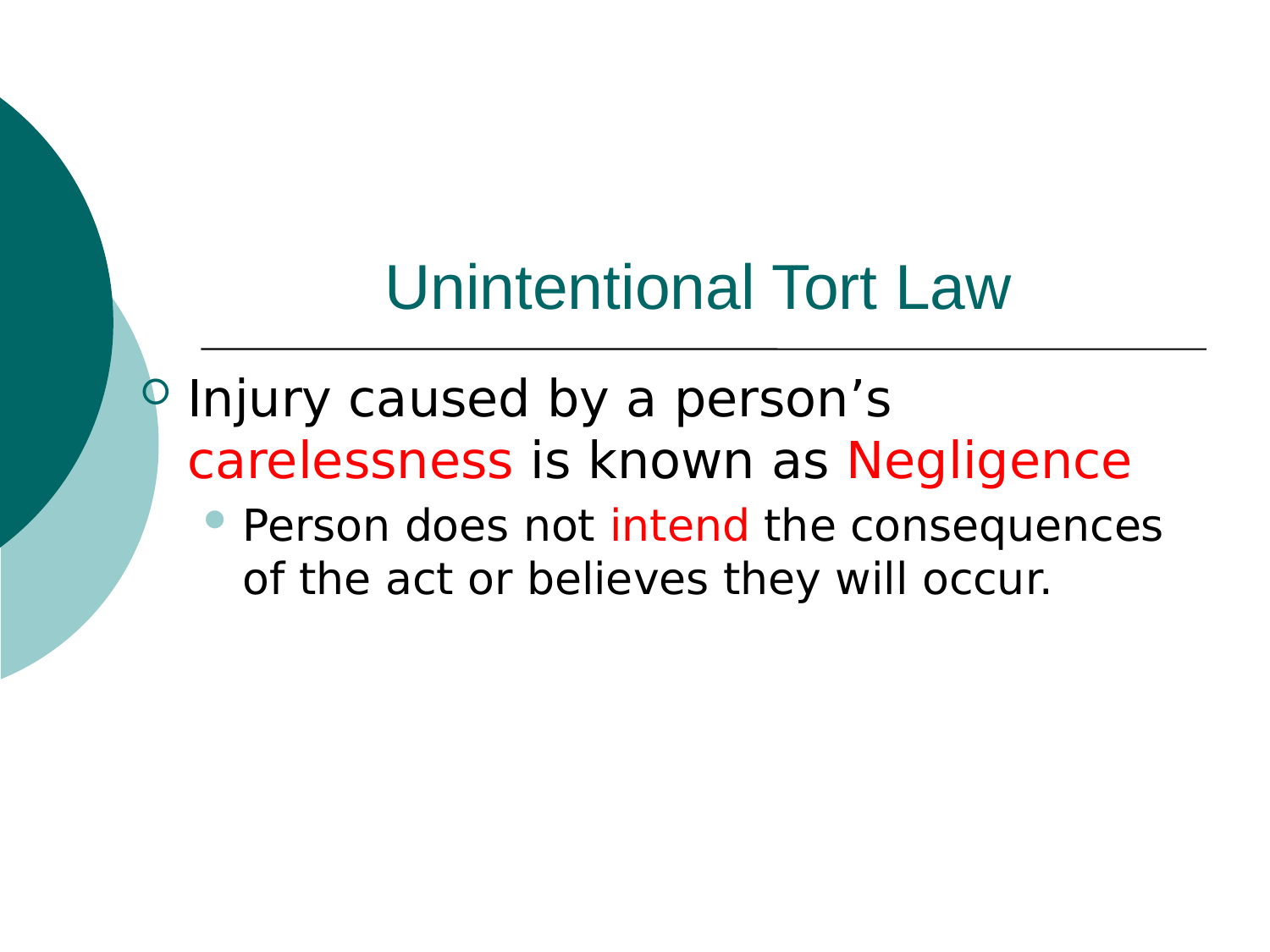

Unintentional Tort Law
Injury caused by a person’s carelessness is known as Negligence
Person does not intend the consequences of the act or believes they will occur.